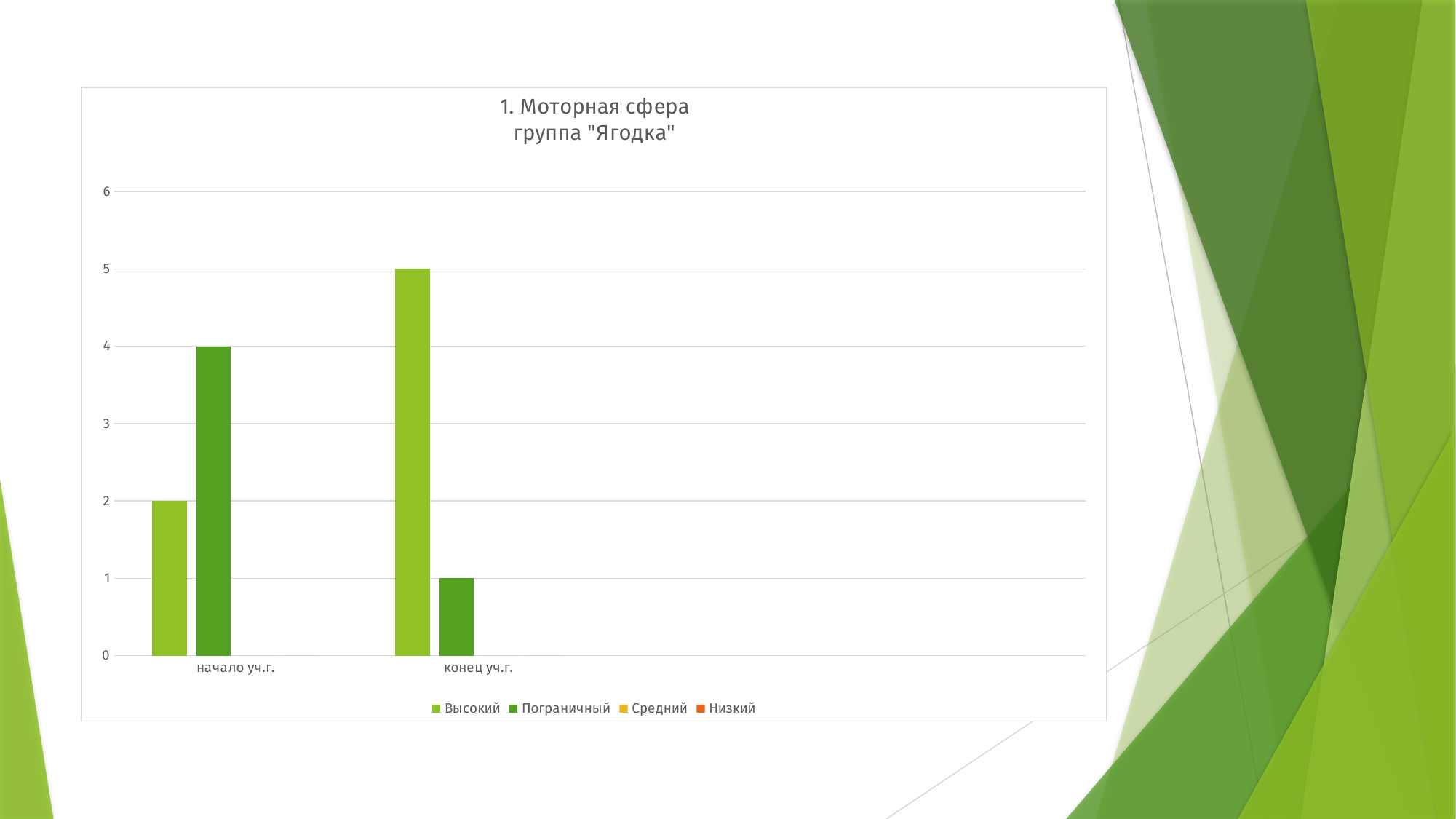

#

### Chart: 1. Моторная сфера
группа "Ягодка"

| Category | Высокий | Пограничный | Средний | Низкий |
|---|---|---|---|---|
| начало уч.г. | 2.0 | 4.0 | 0.0 | 0.0 |
| конец уч.г. | 5.0 | 1.0 | 0.0 | 0.0 |